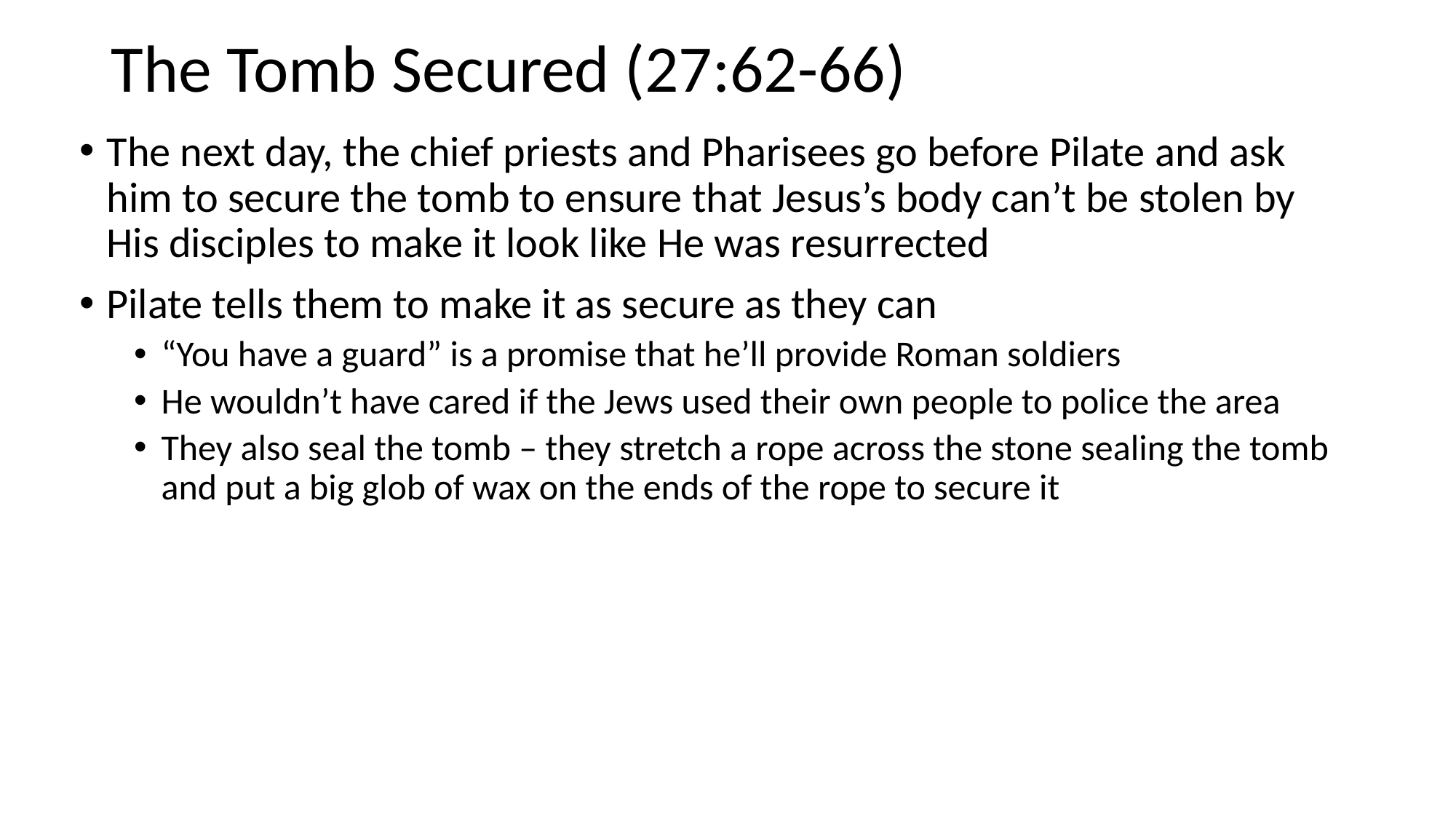

# The Tomb Secured (27:62-66)
The next day, the chief priests and Pharisees go before Pilate and ask him to secure the tomb to ensure that Jesus’s body can’t be stolen by His disciples to make it look like He was resurrected
Pilate tells them to make it as secure as they can
“You have a guard” is a promise that he’ll provide Roman soldiers
He wouldn’t have cared if the Jews used their own people to police the area
They also seal the tomb – they stretch a rope across the stone sealing the tomb and put a big glob of wax on the ends of the rope to secure it